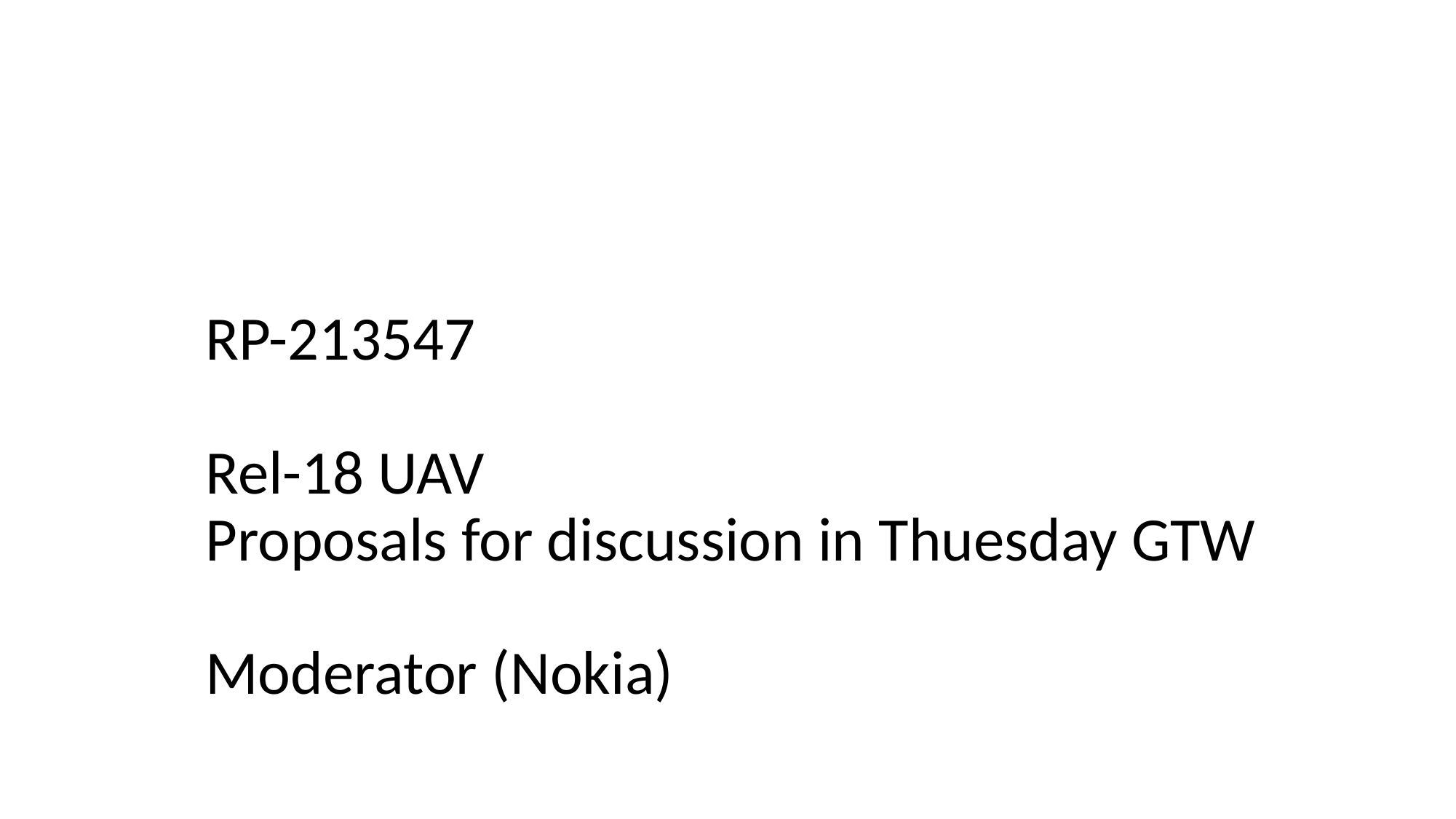

# RP-213547 Rel-18 UAV Proposals for discussion in Thuesday GTW Moderator (Nokia)